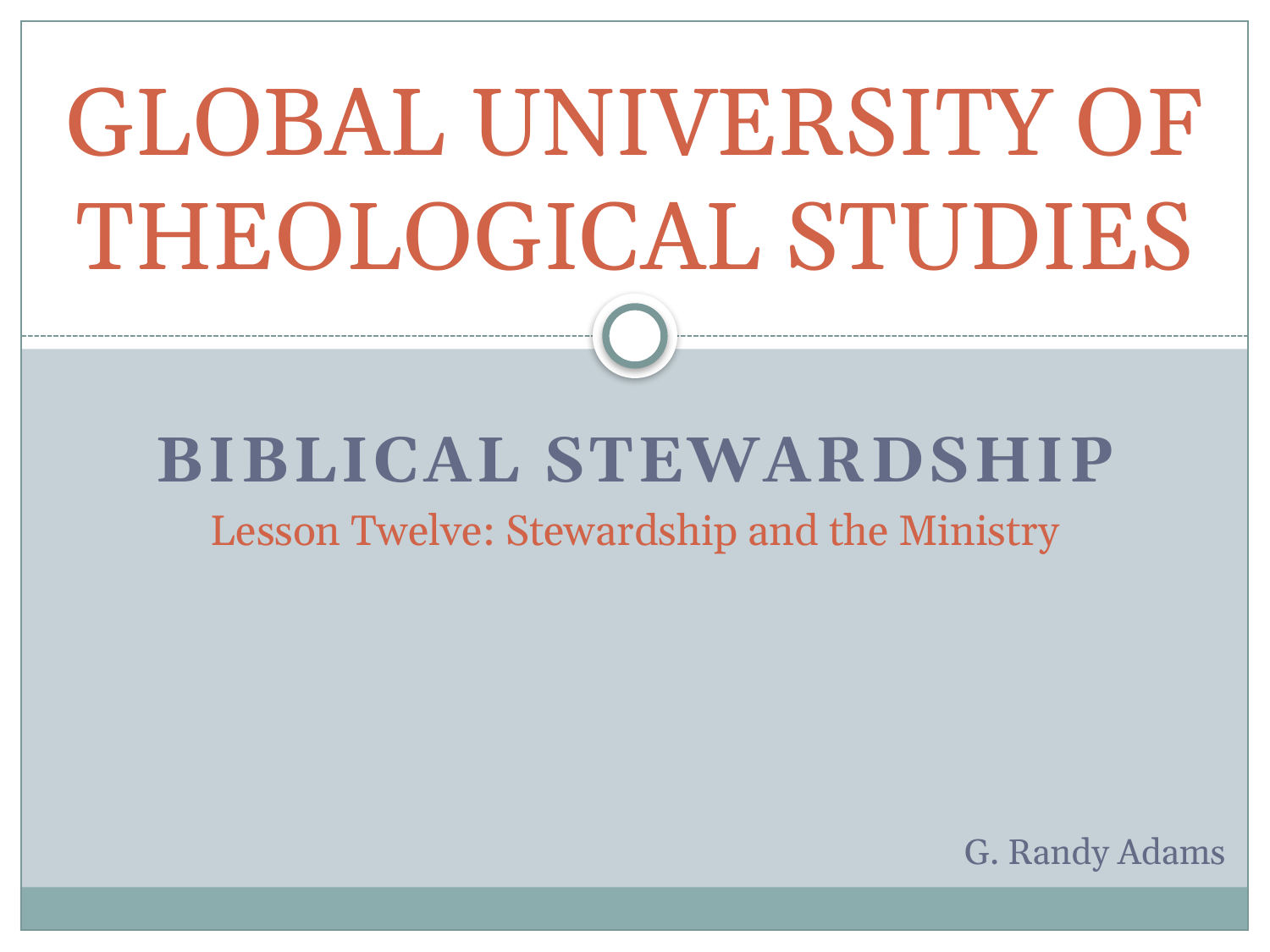

# GLOBAL UNIVERSITY OF THEOLOGICAL STUDIES
Biblical Stewardship
Lesson Twelve: Stewardship and the Ministry
G. Randy Adams